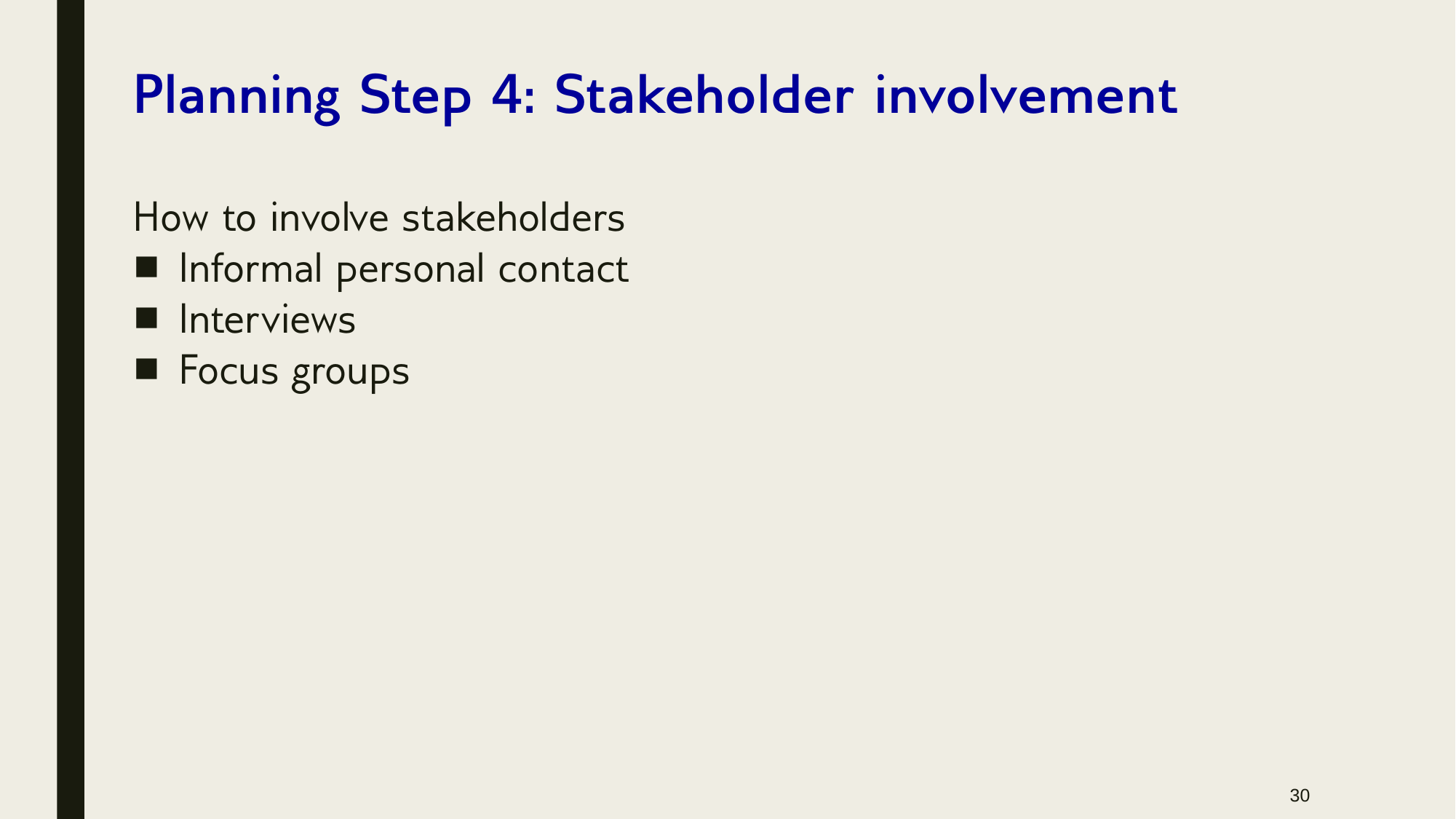

Planning Step 4: Stakeholder involvement
How to involve stakeholders
Informal personal contact
Interviews
Focus groups

30